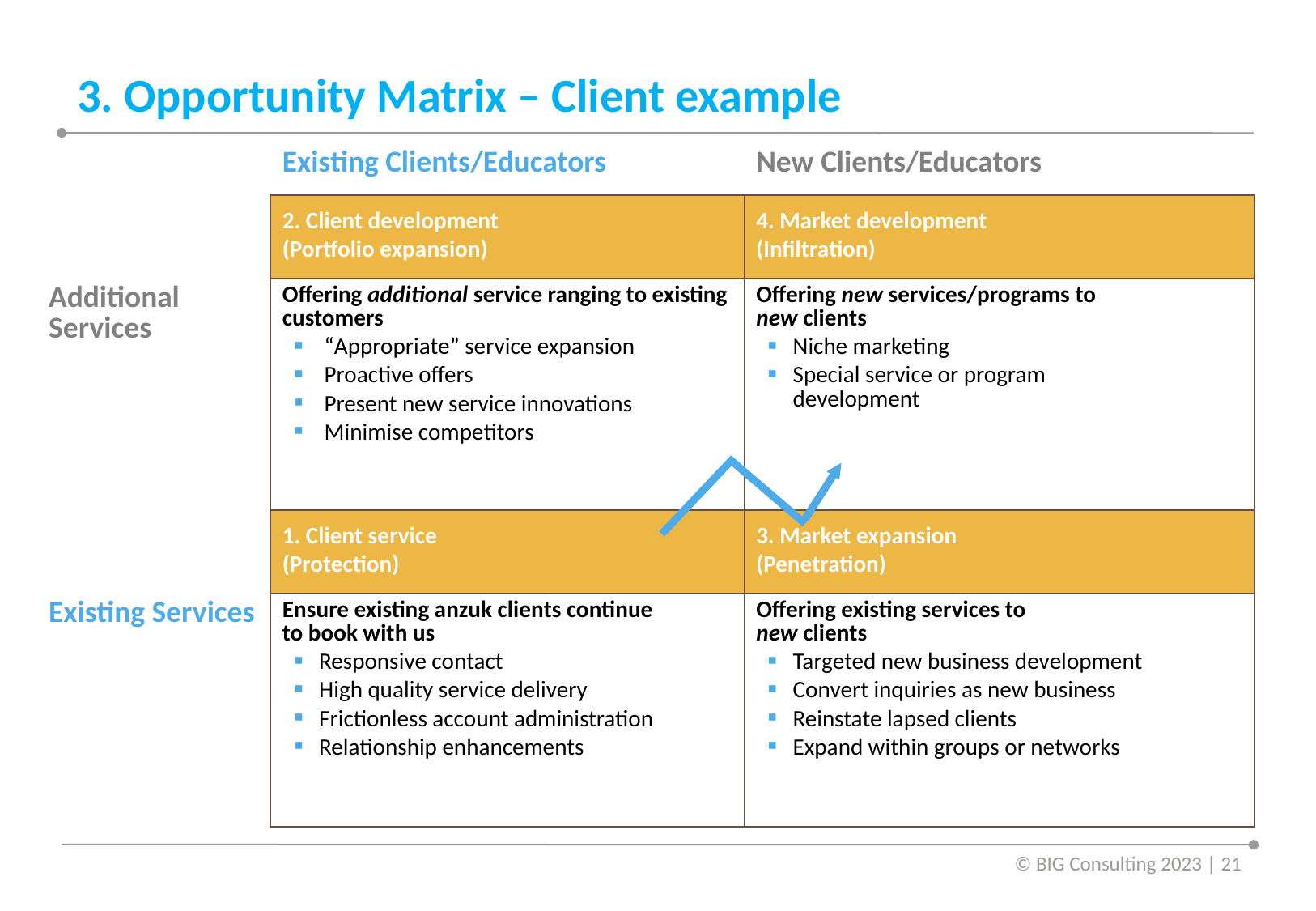

# 3. Opportunity Matrix – Client example
|  | Existing Clients/Educators | New Clients/Educators |
| --- | --- | --- |
|  | 2. Client development (Portfolio expansion) | 4. Market development (Infiltration) |
| Additional Services | Offering additional service ranging to existing customers “Appropriate” service expansion Proactive offers Present new service innovations Minimise competitors | Offering new services/programs to new clients Niche marketing Special service or program development |
|  | 1. Client service (Protection) | 3. Market expansion (Penetration) |
| Existing Services | Ensure existing anzuk clients continue to book with us Responsive contact High quality service delivery Frictionless account administration Relationship enhancements | Offering existing services to new clients Targeted new business development Convert inquiries as new business Reinstate lapsed clients Expand within groups or networks |